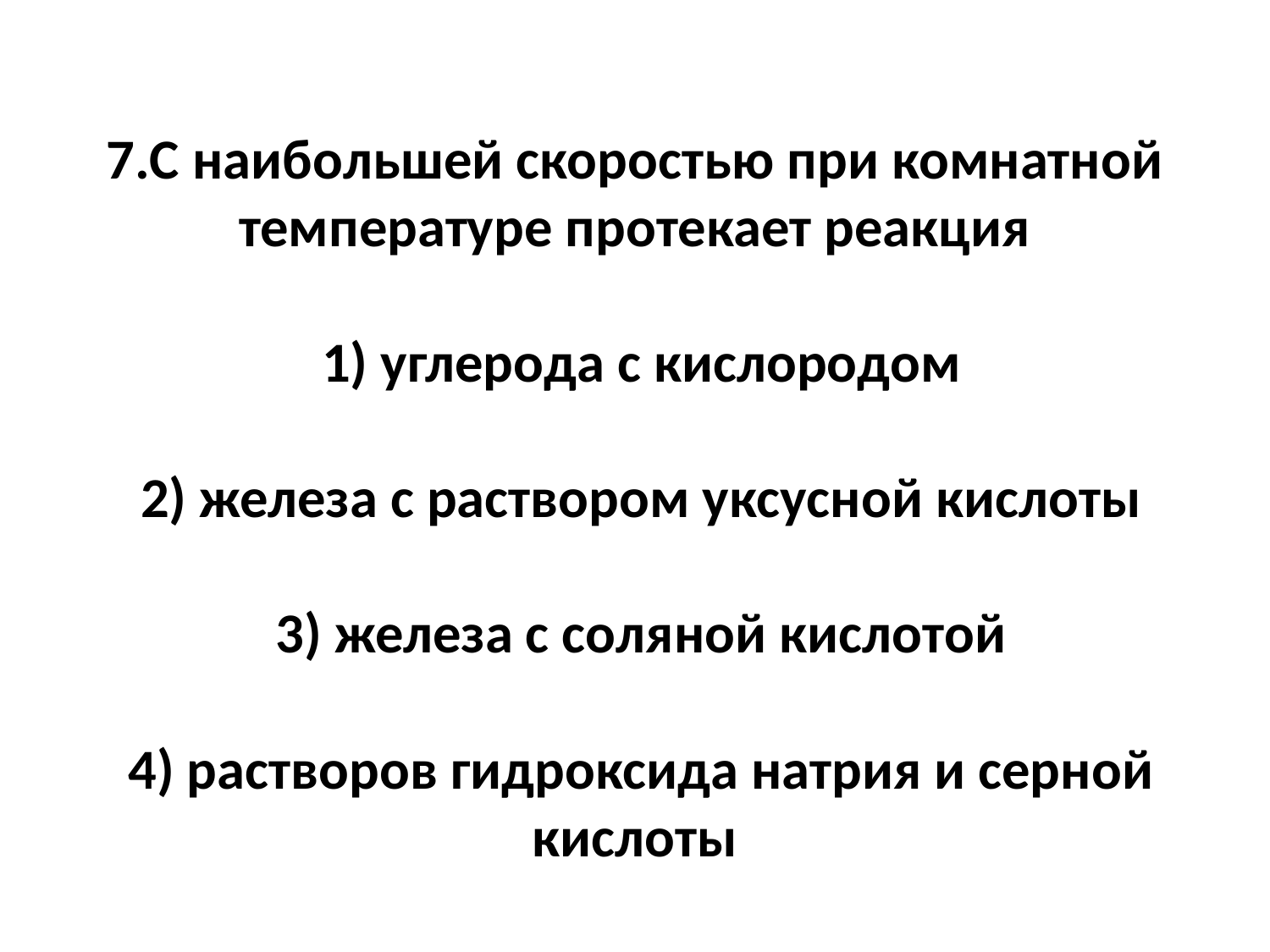

# 7.С наибольшей скоростью при комнатной температуре протекает реакция     1) углерода с кислородом     2) железа с раствором уксусной кислоты     3) железа с соляной кислотой     4) растворов гидроксида натрия и серной кислоты